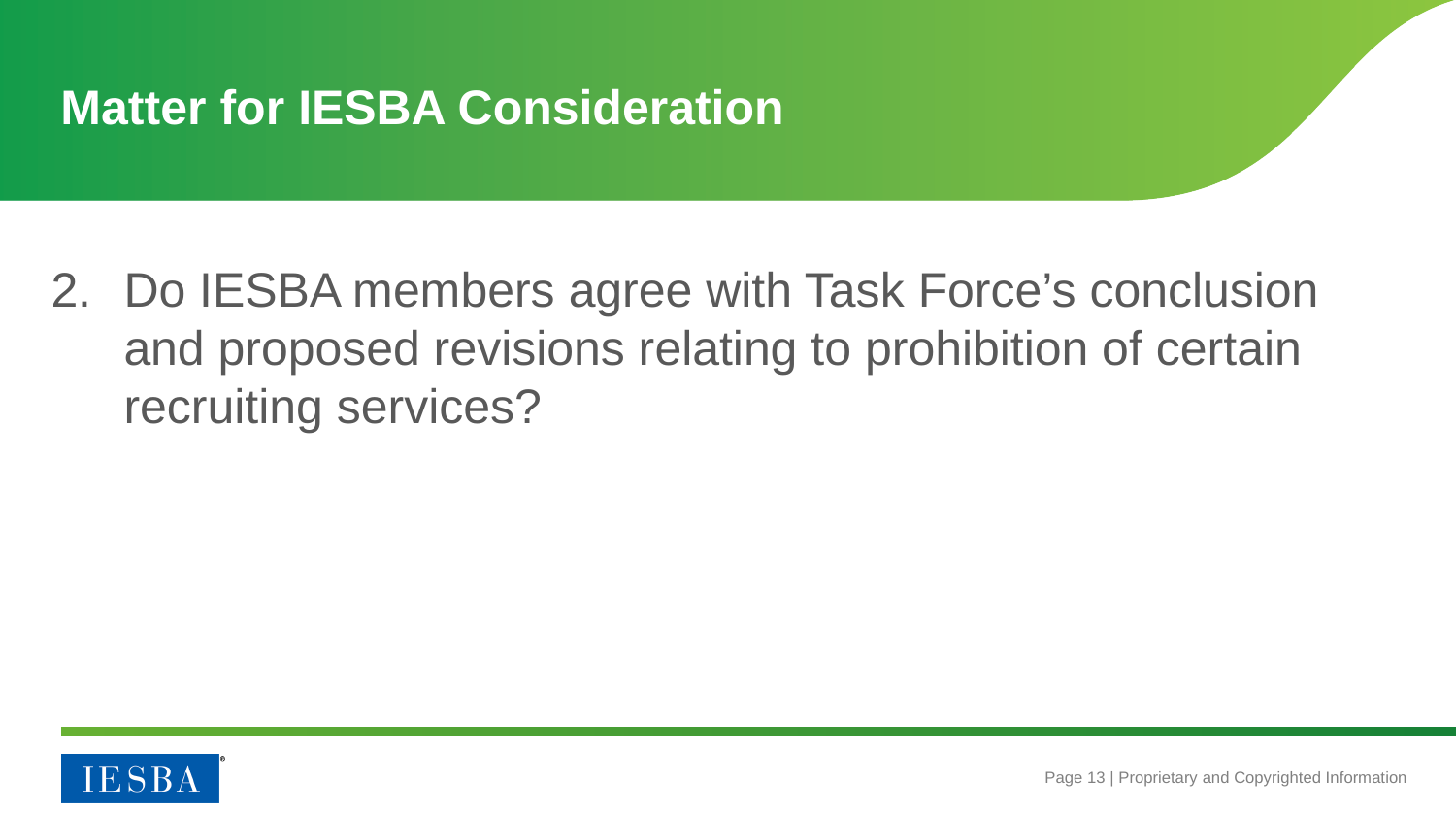

# Matter for IESBA Consideration
Do IESBA members agree with Task Force’s conclusion and proposed revisions relating to prohibition of certain recruiting services?